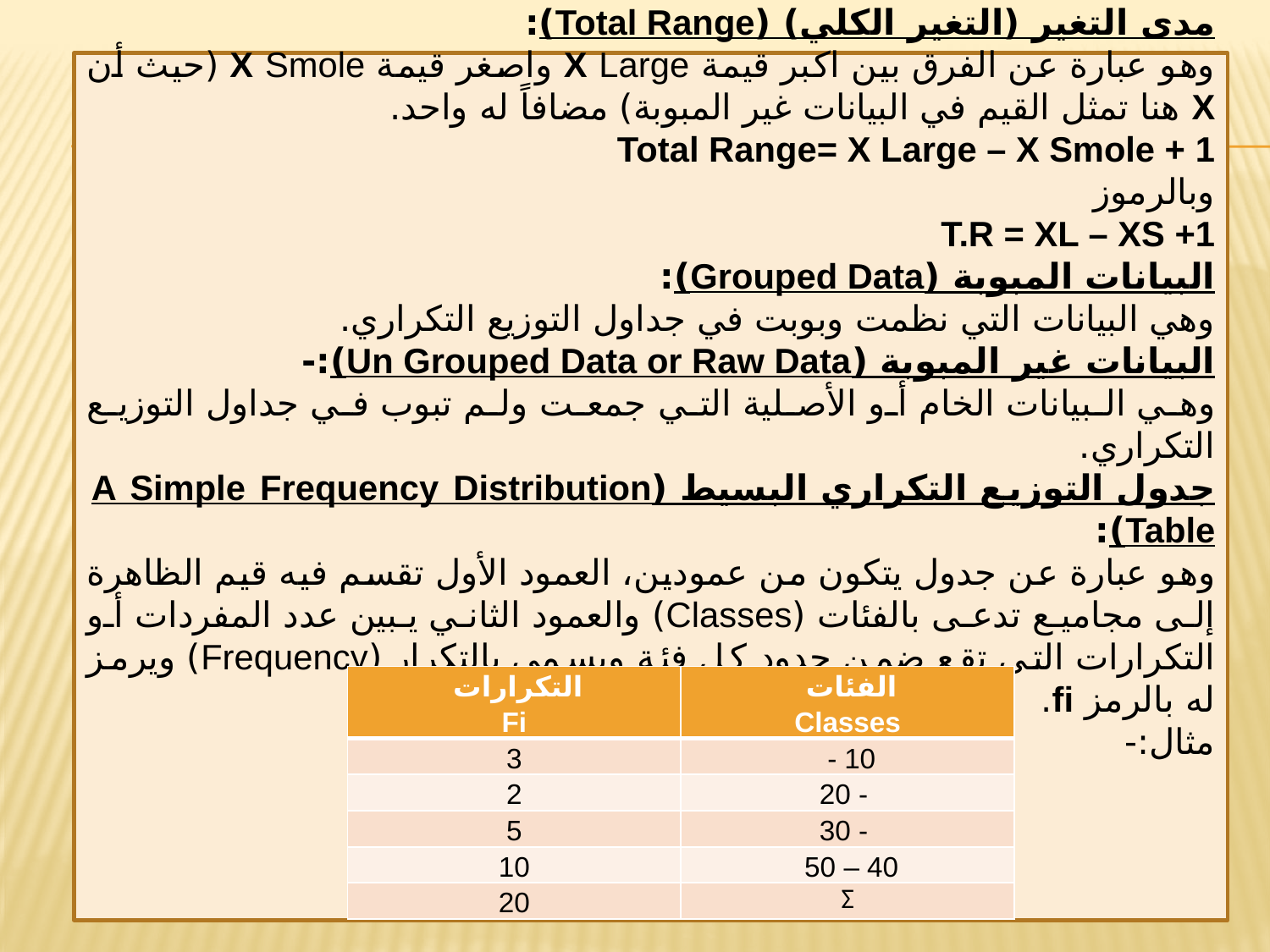

مدى التغير (التغير الكلي) (Total Range):
	وهو عبارة عن الفرق بين اكبر قيمة X Large واصغر قيمة X Smole (حيث أن X هنا تمثل القيم في البيانات غير المبوبة) مضافاً له واحد.
Total Range= X Large – X Smole + 1
وبالرموز
T.R = XL – XS +1
البيانات المبوبة (Grouped Data):
	وهي البيانات التي نظمت وبوبت في جداول التوزيع التكراري.
البيانات غير المبوبة (Un Grouped Data or Raw Data):-
	وهي البيانات الخام أو الأصلية التي جمعت ولم تبوب في جداول التوزيع التكراري.
جدول التوزيع التكراري البسيط (A Simple Frequency Distribution Table):
	وهو عبارة عن جدول يتكون من عمودين، العمود الأول تقسم فيه قيم الظاهرة إلى مجاميع تدعى بالفئات (Classes) والعمود الثاني يبين عدد المفردات أو التكرارات التي تقع ضمن حدود كل فئة ويسمى بالتكرار (Frequency) ويرمز له بالرمز fi.
مثال:-

| التكرارات Fi | الفئات Classes |
| --- | --- |
| 3 | 10 - |
| 2 | 20 - |
| 5 | 30 - |
| 10 | 40 – 50 |
| 20 | Σ |